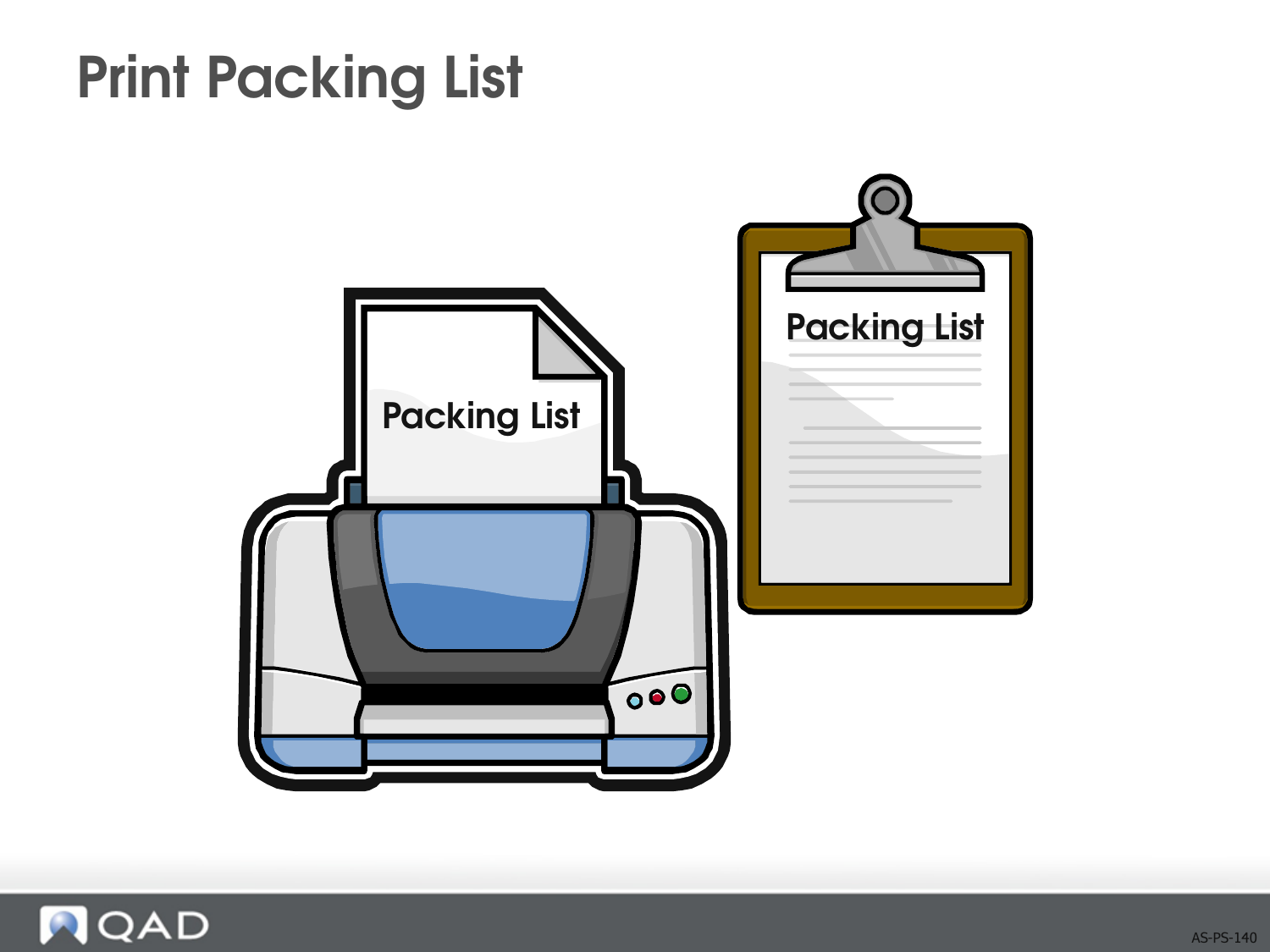

# Print Packing List

Packing List

Packing List

AS-PS-140